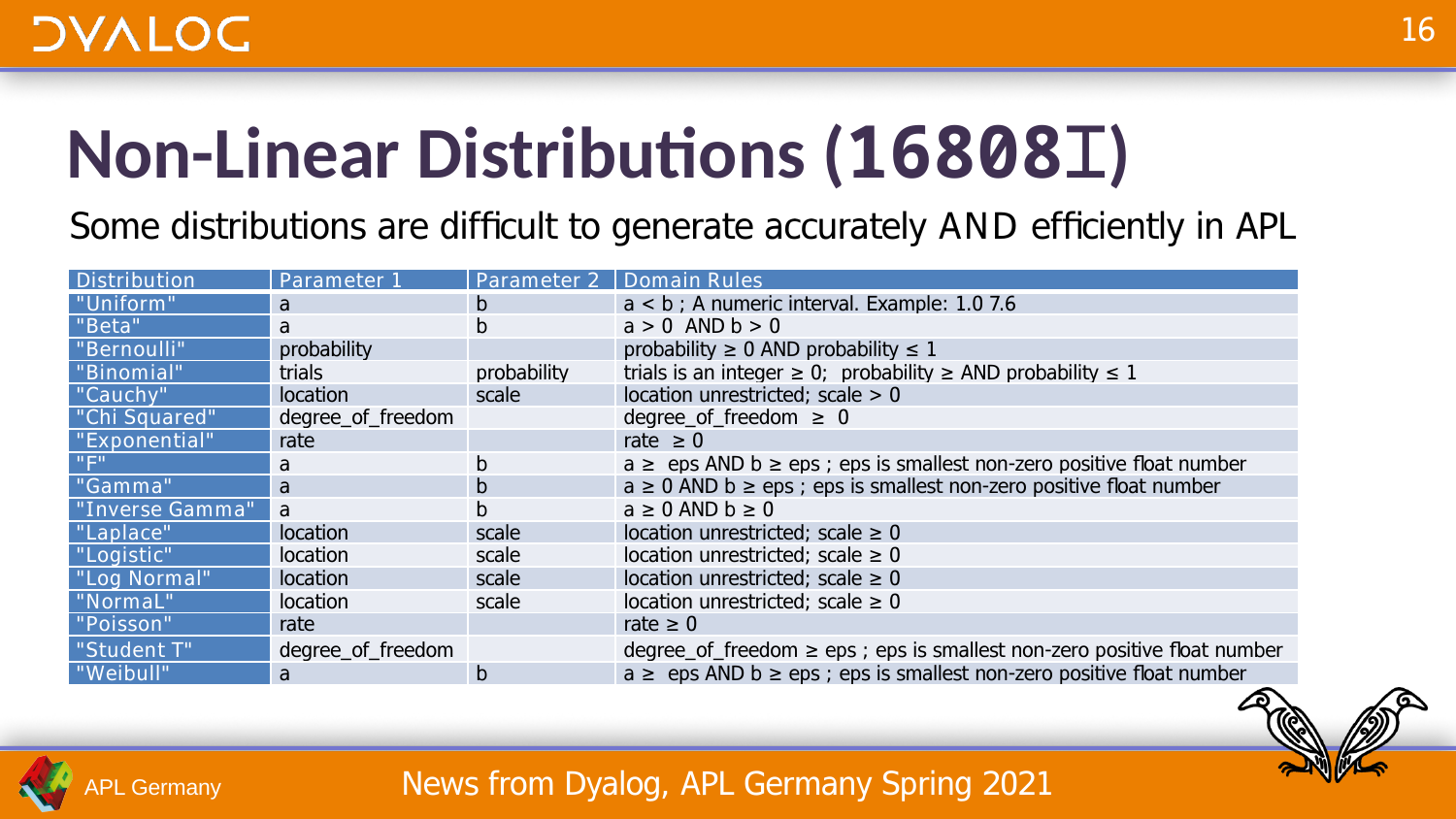

# Non-Linear Distributions (16808⌶)
Some distributions are difficult to generate accurately AND efficiently in APL
| Distribution | Parameter 1 | Parameter 2 | Domain Rules |
| --- | --- | --- | --- |
| "Uniform" | a | b | a < b ; A numeric interval. Example: 1.0 7.6 |
| "Beta" | a | b | a > 0  AND b > 0 |
| "Bernoulli" | probability |  | probability ≥ 0 AND probability ≤ 1 |
| "Binomial" | trials | probability | trials is an integer ≥ 0;  probability ≥ AND probability ≤ 1 |
| "Cauchy" | location | scale | location unrestricted; scale > 0 |
| "Chi Squared" | degree\_of\_freedom |  | degree\_of\_freedom  ≥  0 |
| "Exponential" | rate |  | rate  ≥ 0 |
| "F" | a | b | a ≥  eps AND b ≥ eps ; eps is smallest non-zero positive float number |
| "Gamma" | a | b | a ≥ 0 AND b ≥ eps ; eps is smallest non-zero positive float number |
| "Inverse Gamma" | a | b | a ≥ 0 AND b ≥ 0 |
| "Laplace" | location | scale | location unrestricted; scale ≥ 0 |
| "Logistic" | location | scale | location unrestricted; scale ≥ 0 |
| "Log Normal" | location | scale | location unrestricted; scale ≥ 0 |
| "NormaL" | location | scale | location unrestricted; scale ≥ 0 |
| "Poisson" | rate |  | rate ≥ 0 |
| "Student T" | degree\_of\_freedom |  | degree\_of\_freedom ≥ eps ; eps is smallest non-zero positive float number |
| "Weibull" | a | b | a ≥  eps AND b ≥ eps ; eps is smallest non-zero positive float number |